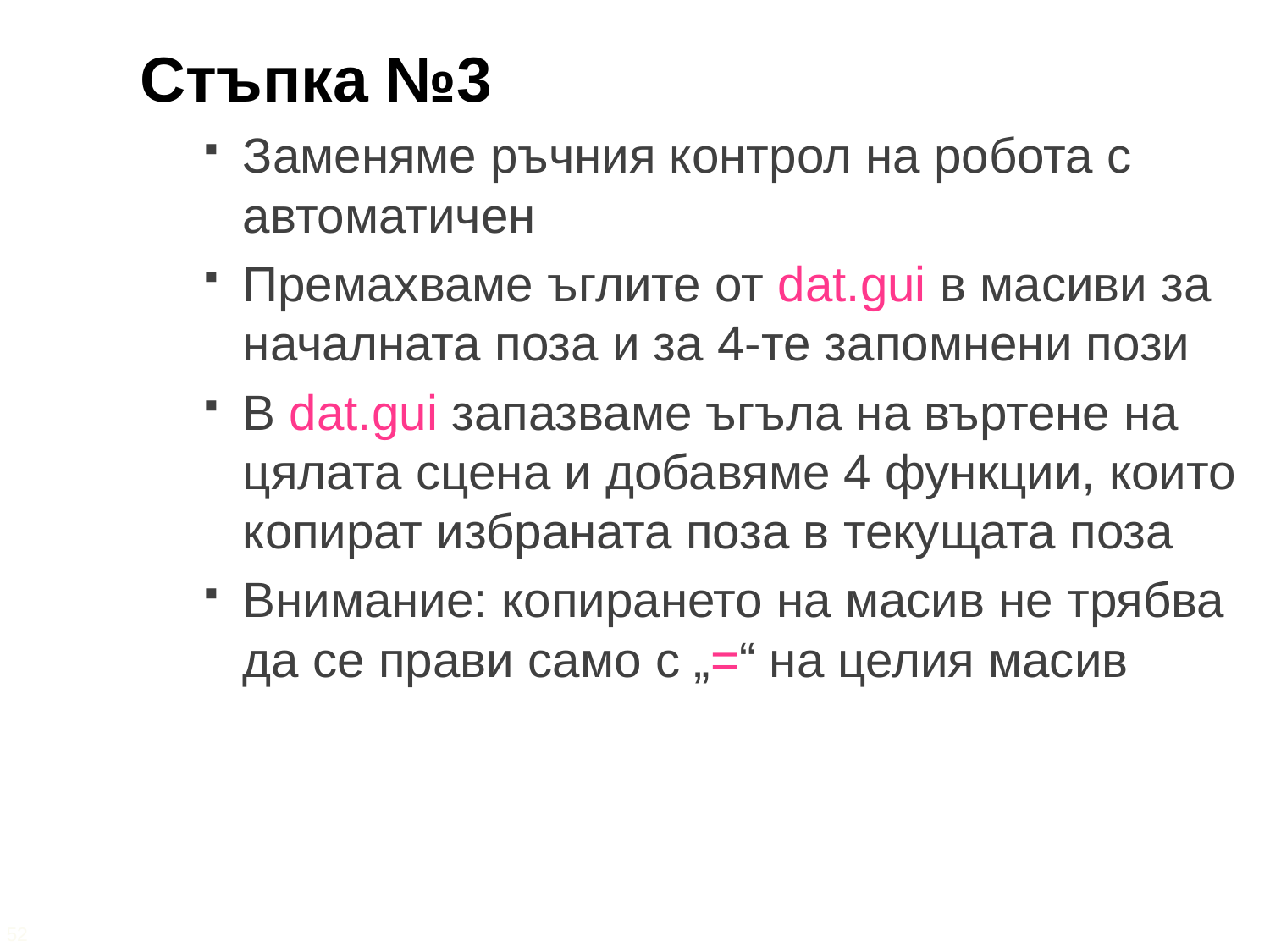

Стъпка №3
Заменяме ръчния контрол на робота с автоматичен
Премахваме ъглите от dat.gui в масиви за началната поза и за 4-те запомнени пози
В dat.gui запазваме ъгъла на въртене на цялата сцена и добавяме 4 функции, които копират избраната поза в текущата поза
Внимание: копирането на масив не трябва да се прави само с „=“ на целия масив